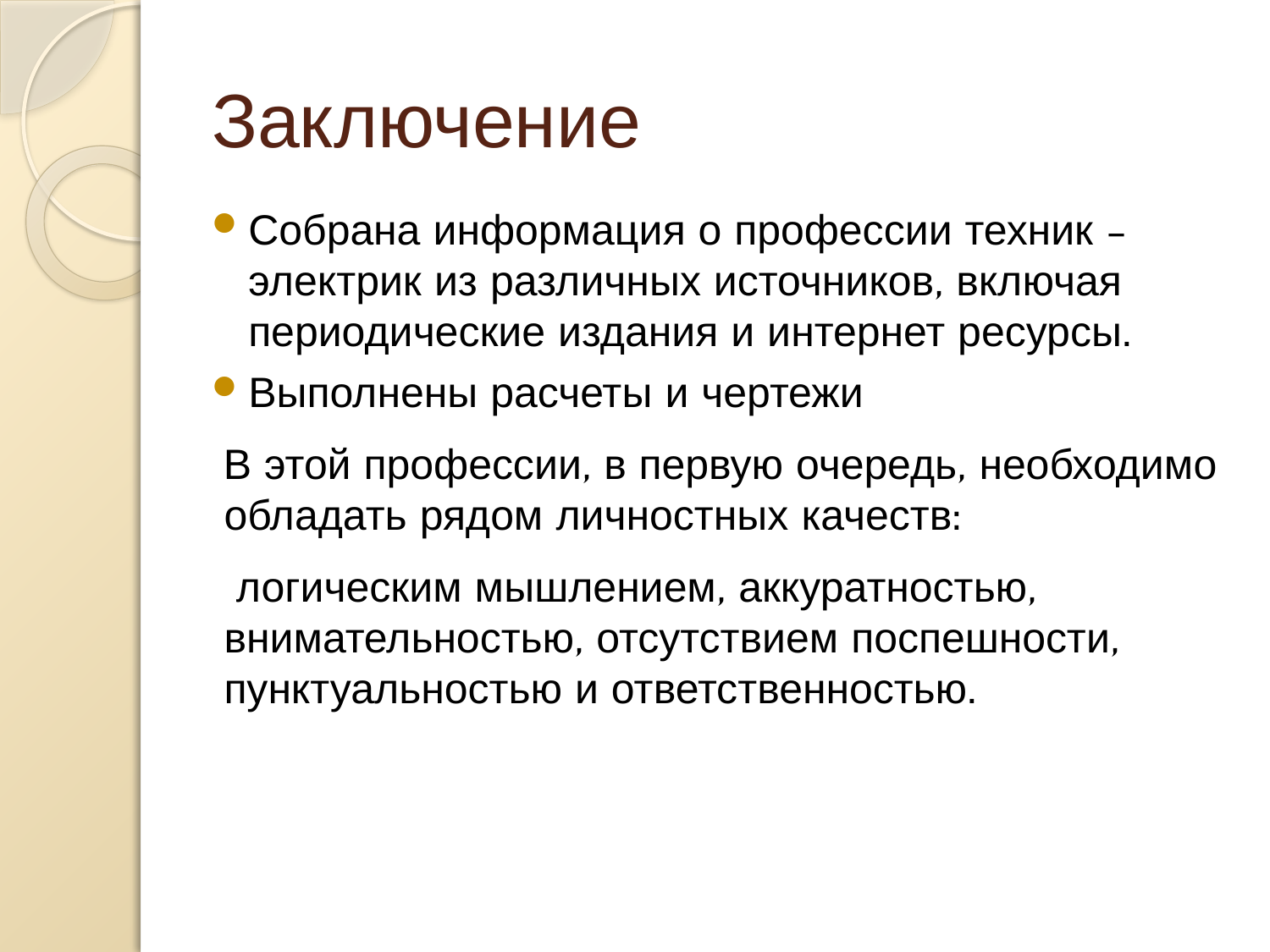

# Заключение
Собрана информация о профессии техник – электрик из различных источников, включая периодические издания и интернет ресурсы.
Выполнены расчеты и чертежи
В этой профессии, в первую очередь, необходимо обладать рядом личностных качеств:
 логическим мышлением, аккуратностью, внимательностью, отсутствием поспешности, пунктуальностью и ответственностью.